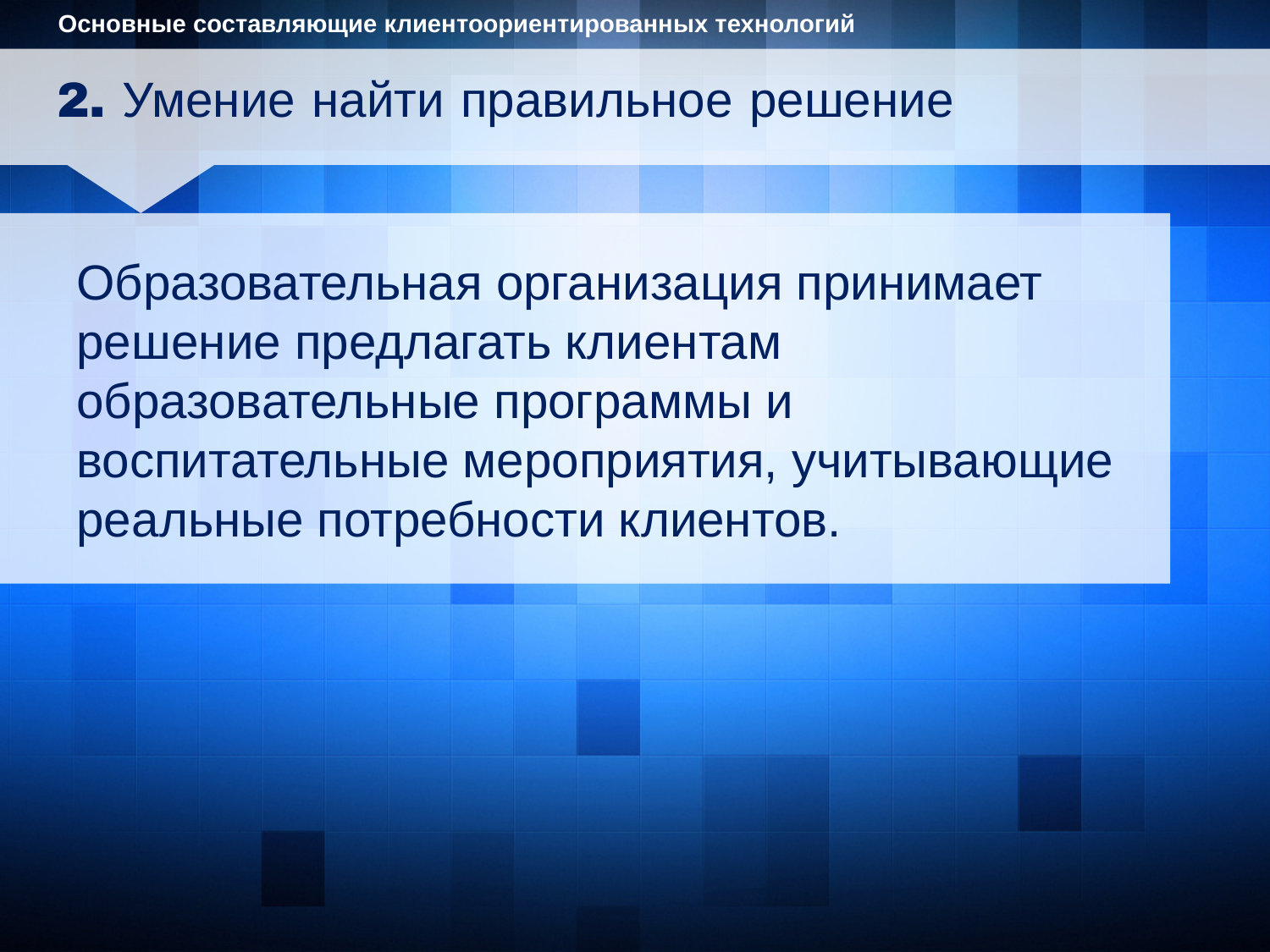

Основные составляющие клиентоориентированных технологий

2. Умение найти правильное решение

Образовательная организация принимает решение предлагать клиентам образовательные программы и воспитательные мероприятия, учитывающие реальные потребности клиентов.